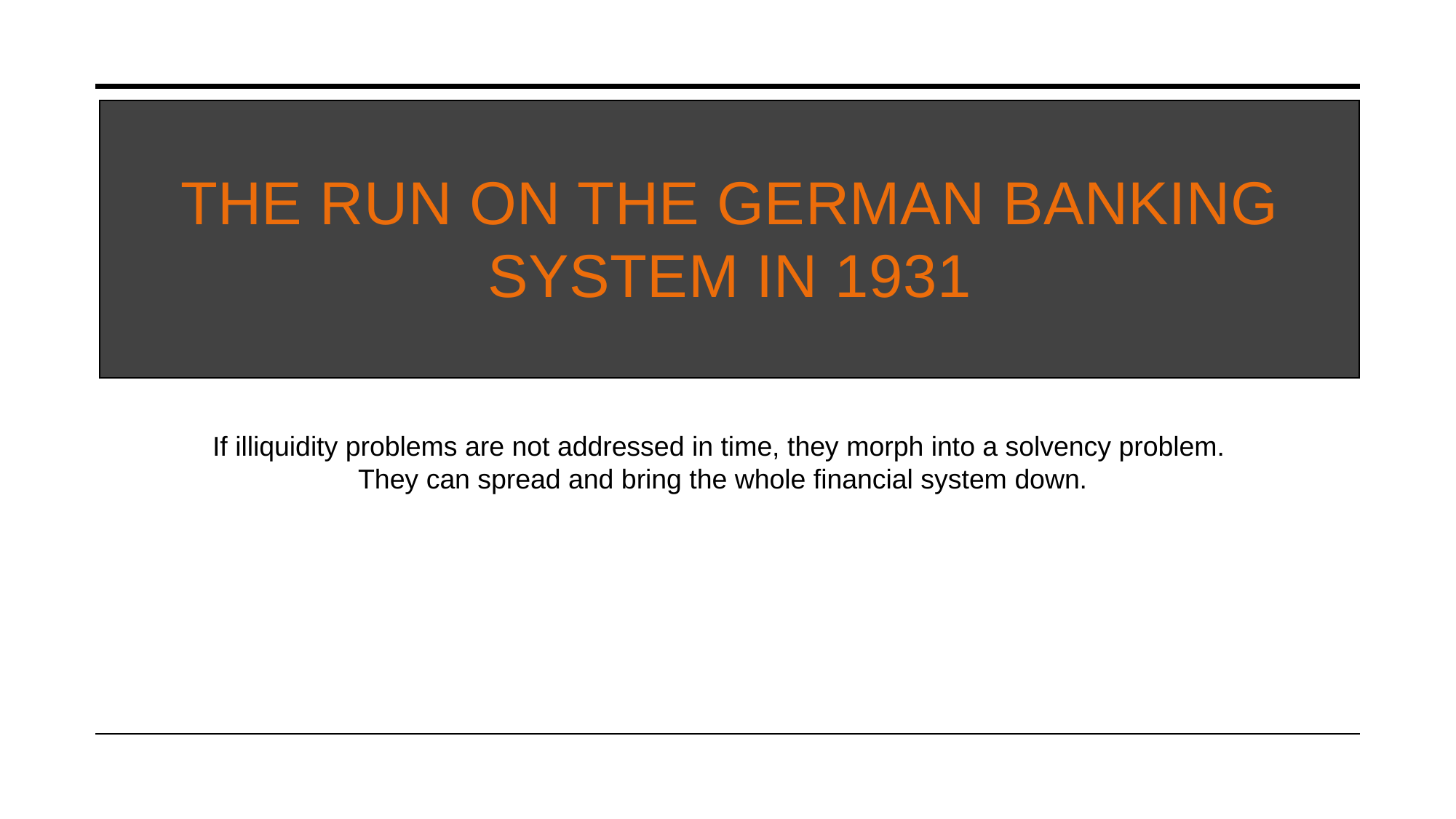

THE RUN ON THE GERMAN BANKING
SYSTEM IN 1931
If illiquidity problems are not addressed in time, they morph into a solvency problem.
They can spread and bring the whole financial system down.